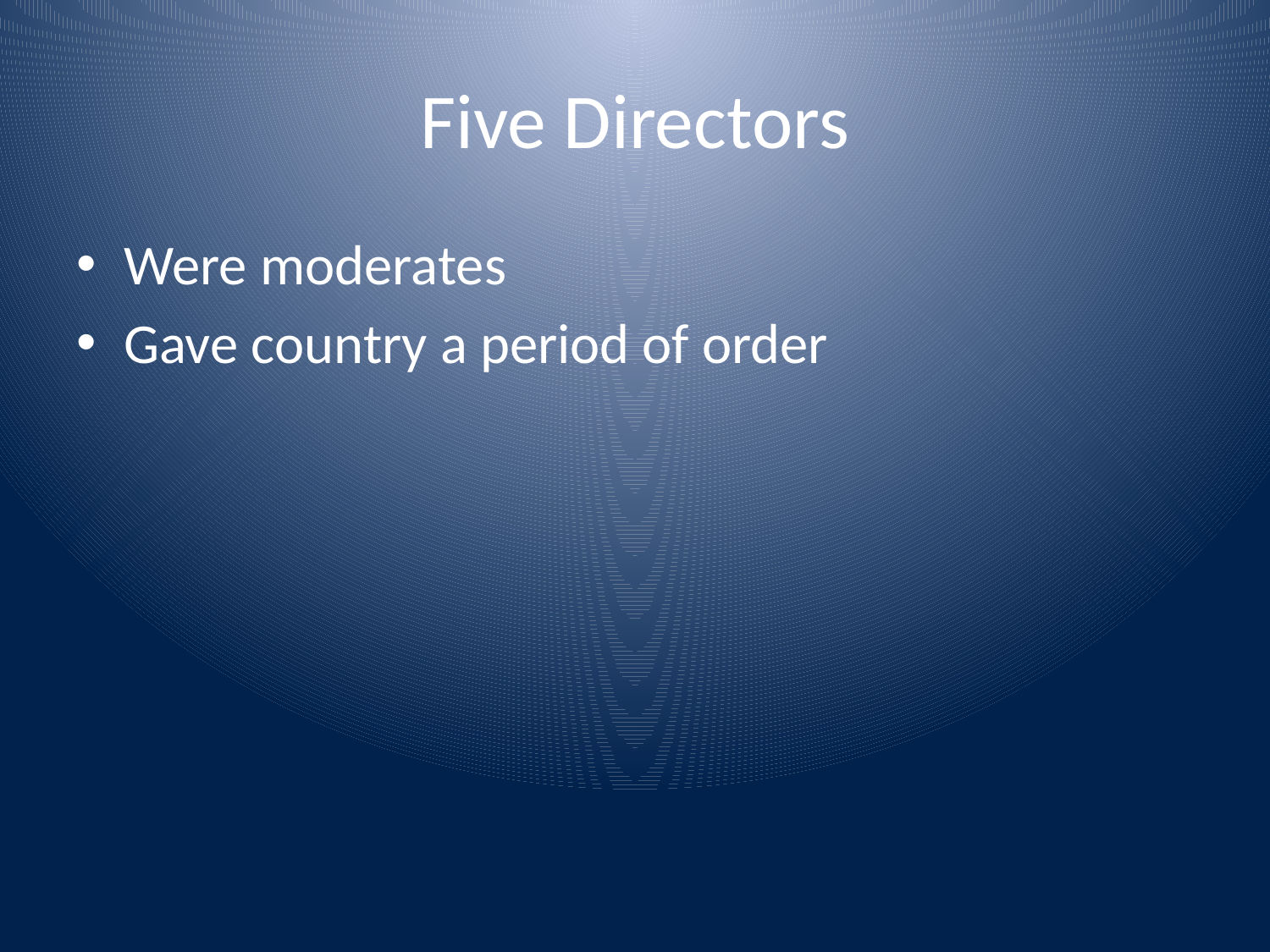

# Five Directors
Were moderates
Gave country a period of order